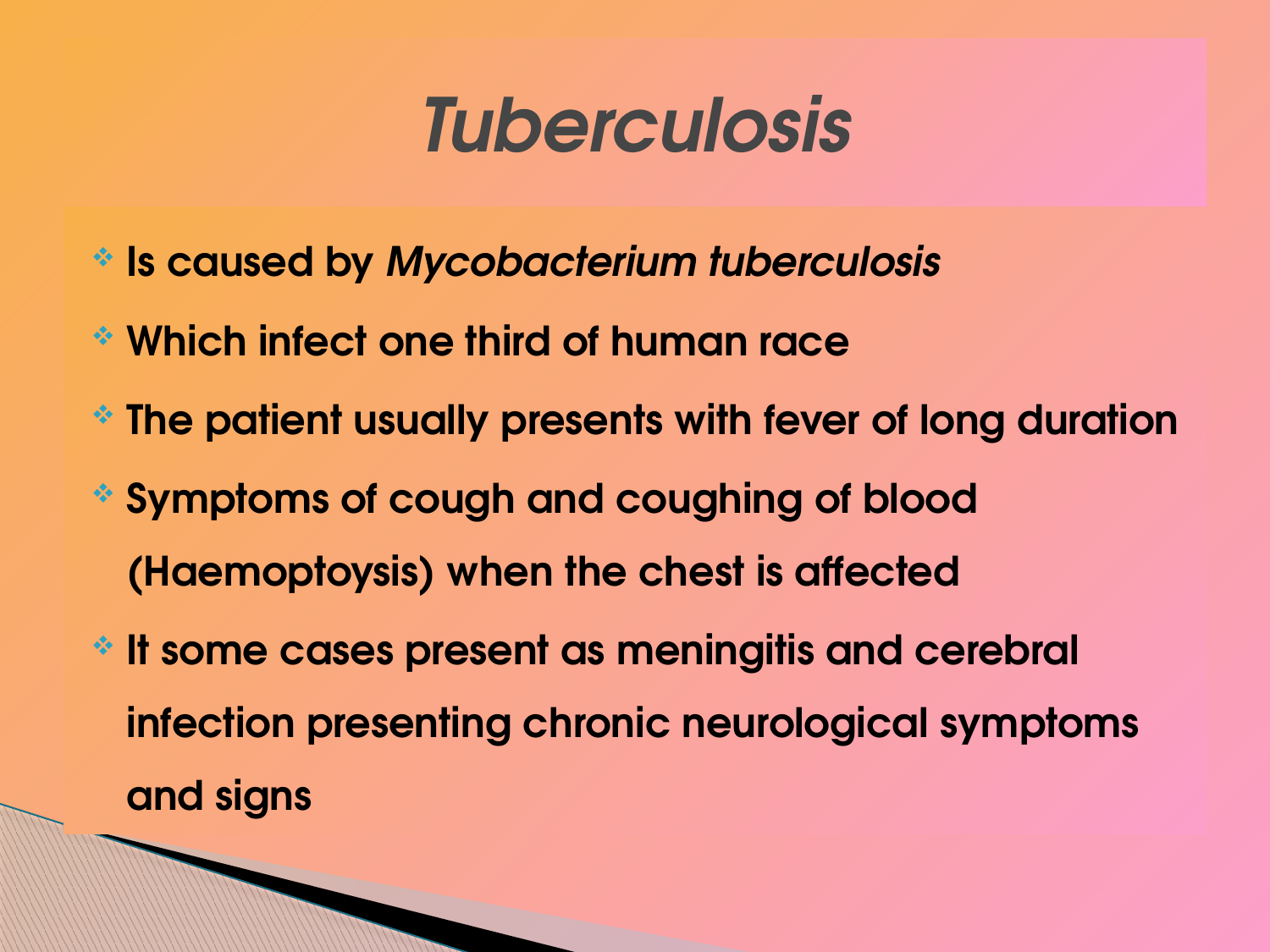

# Tuberculosis
Is caused by Mycobacterium tuberculosis
Which infect one third of human race
The patient usually presents with fever of long duration
Symptoms of cough and coughing of blood (Haemoptoysis) when the chest is affected
It some cases present as meningitis and cerebral infection presenting chronic neurological symptoms and signs